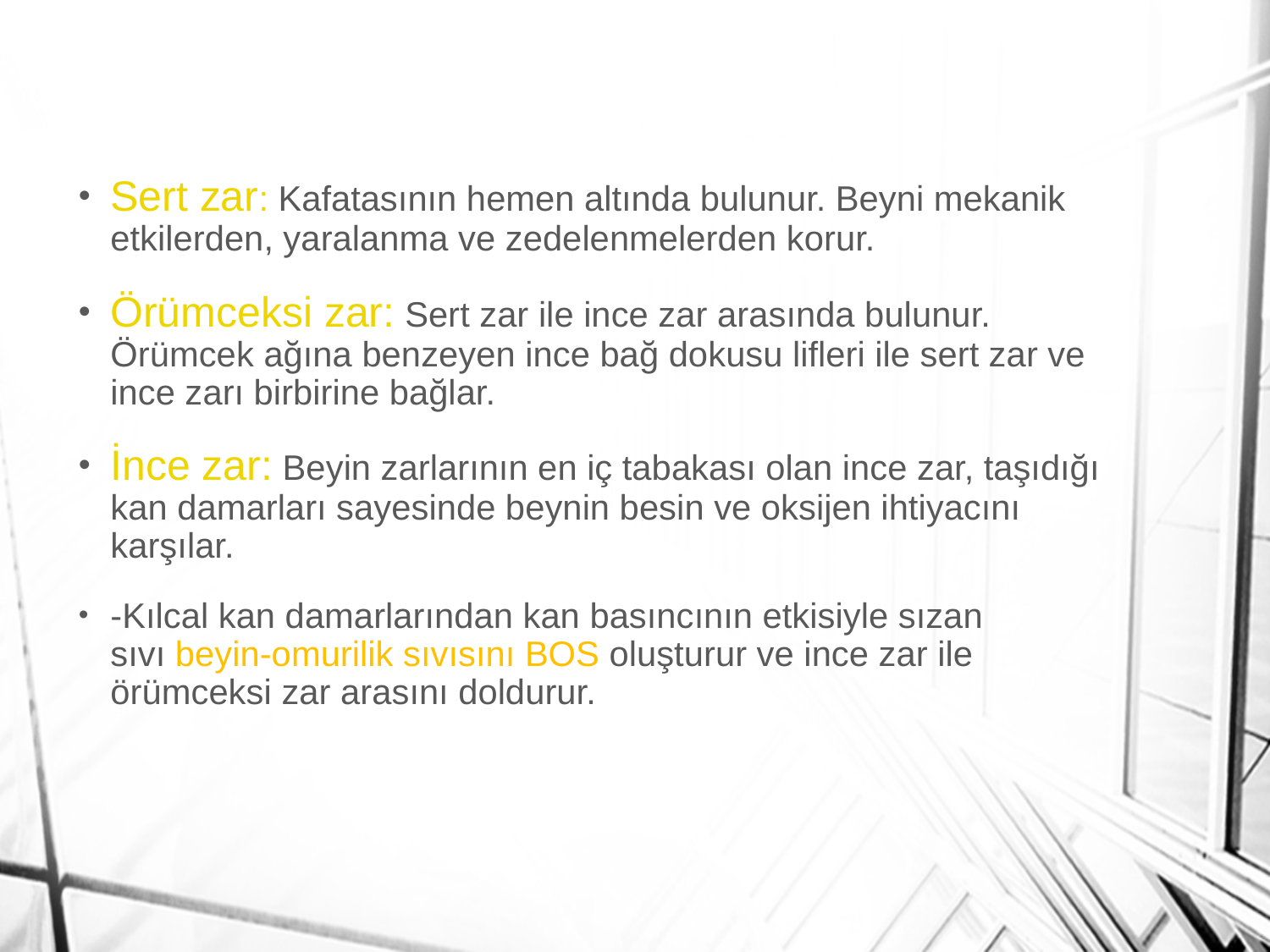

Sert zar: Kafatasının hemen altında bulunur. Beyni mekanik etkilerden, yaralanma ve zedelenmelerden korur.
Örümceksi zar: Sert zar ile ince zar arasında bulunur. Örümcek ağına benzeyen ince bağ dokusu lifleri ile sert zar ve ince zarı birbirine bağlar.
İnce zar: Beyin zarlarının en iç tabakası olan ince zar, taşıdığı kan damarları sayesinde beynin besin ve oksijen ihtiyacını karşılar.
-Kılcal kan damarlarından kan basıncının etkisiyle sızan sıvı beyin-omurilik sıvısını BOS oluşturur ve ince zar ile örümceksi zar arasını doldurur.